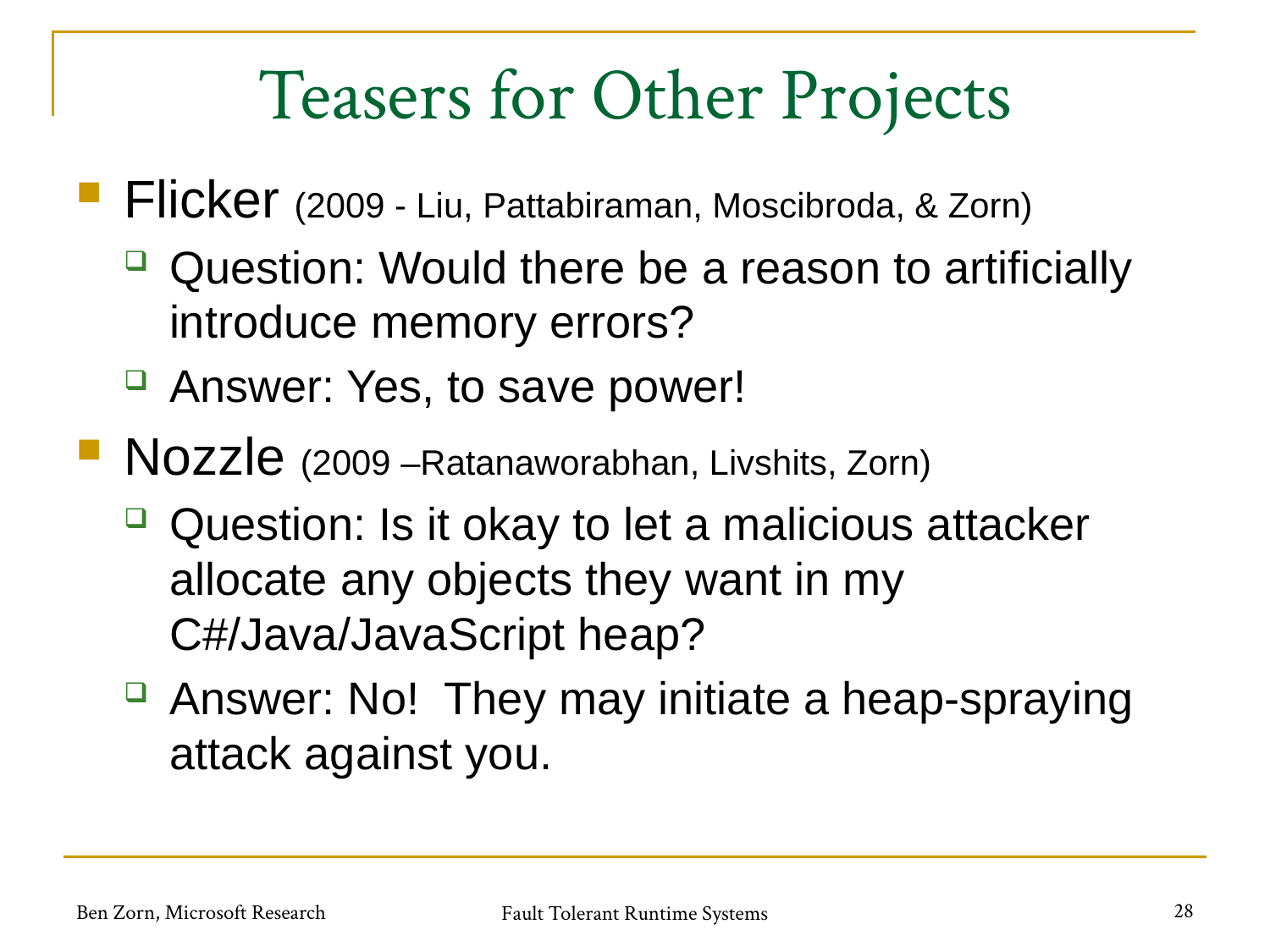

# Teasers for Other Projects
Flicker (2009 - Liu, Pattabiraman, Moscibroda, & Zorn)
Question: Would there be a reason to artificially introduce memory errors?
Answer: Yes, to save power!
Nozzle (2009 –Ratanaworabhan, Livshits, Zorn)
Question: Is it okay to let a malicious attacker allocate any objects they want in my C#/Java/JavaScript heap?
Answer: No!  They may initiate a heap-spraying attack against you.

Ben Zorn, Microsoft Research
28
Fault Tolerant Runtime Systems